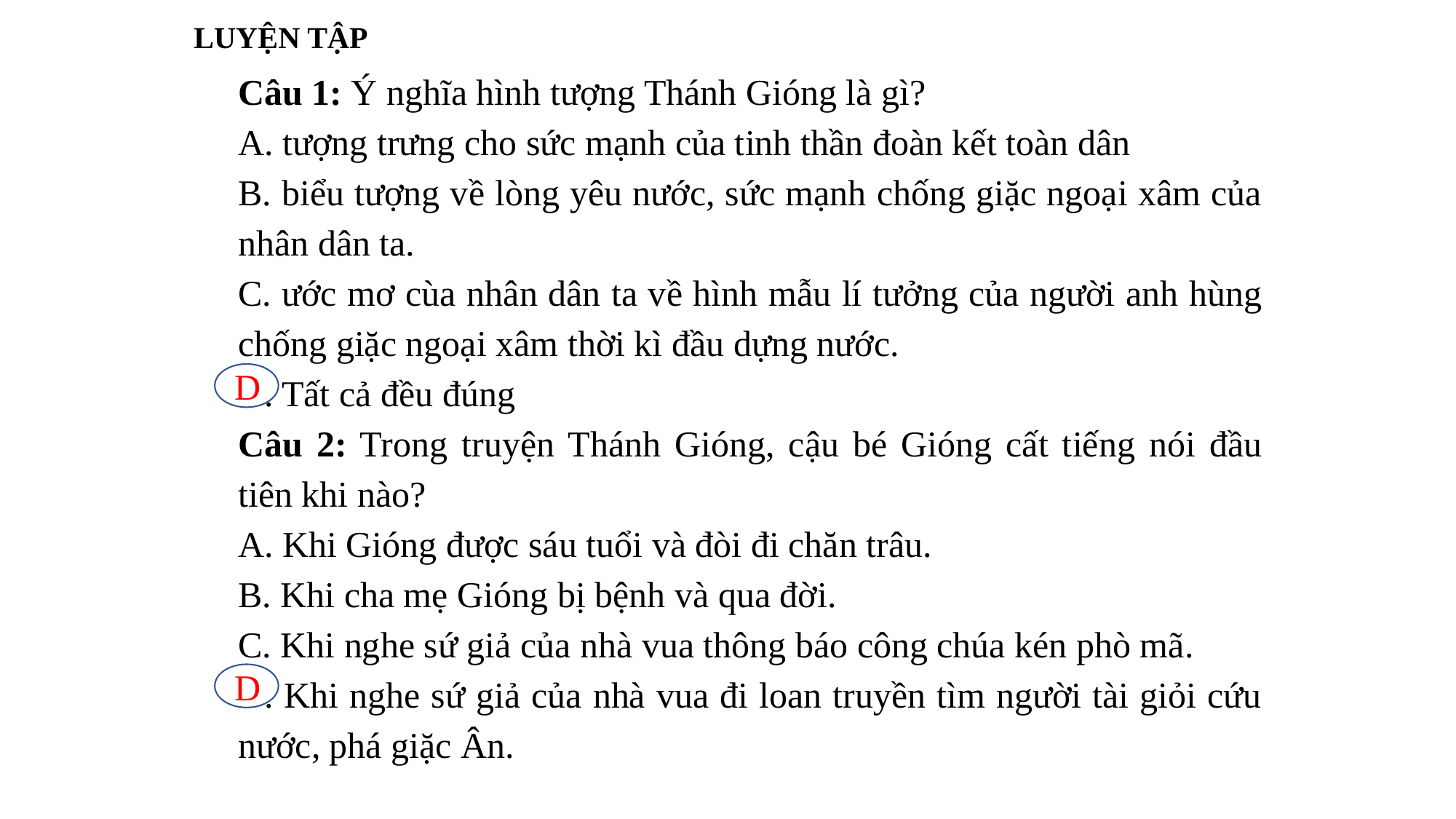

LUYỆN TẬP
Câu 1: Ý nghĩa hình tượng Thánh Gióng là gì?
A. tượng trưng cho sức mạnh của tinh thần đoàn kết toàn dân
B. biểu tượng về lòng yêu nước, sức mạnh chống giặc ngoại xâm của nhân dân ta.
C. ước mơ cùa nhân dân ta về hình mẫu lí tưởng của người anh hùng chống giặc ngoại xâm thời kì đầu dựng nước.
D. Tất cả đều đúng
Câu 2: Trong truyện Thánh Gióng, cậu bé Gióng cất tiếng nói đầu tiên khi nào?
A. Khi Gióng được sáu tuổi và đòi đi chăn trâu.
B. Khi cha mẹ Gióng bị bệnh và qua đời.
C. Khi nghe sứ giả của nhà vua thông báo công chúa kén phò mã.
D. Khi nghe sứ giả của nhà vua đi loan truyền tìm người tài giỏi cứu nước, phá giặc Ân.

D
D